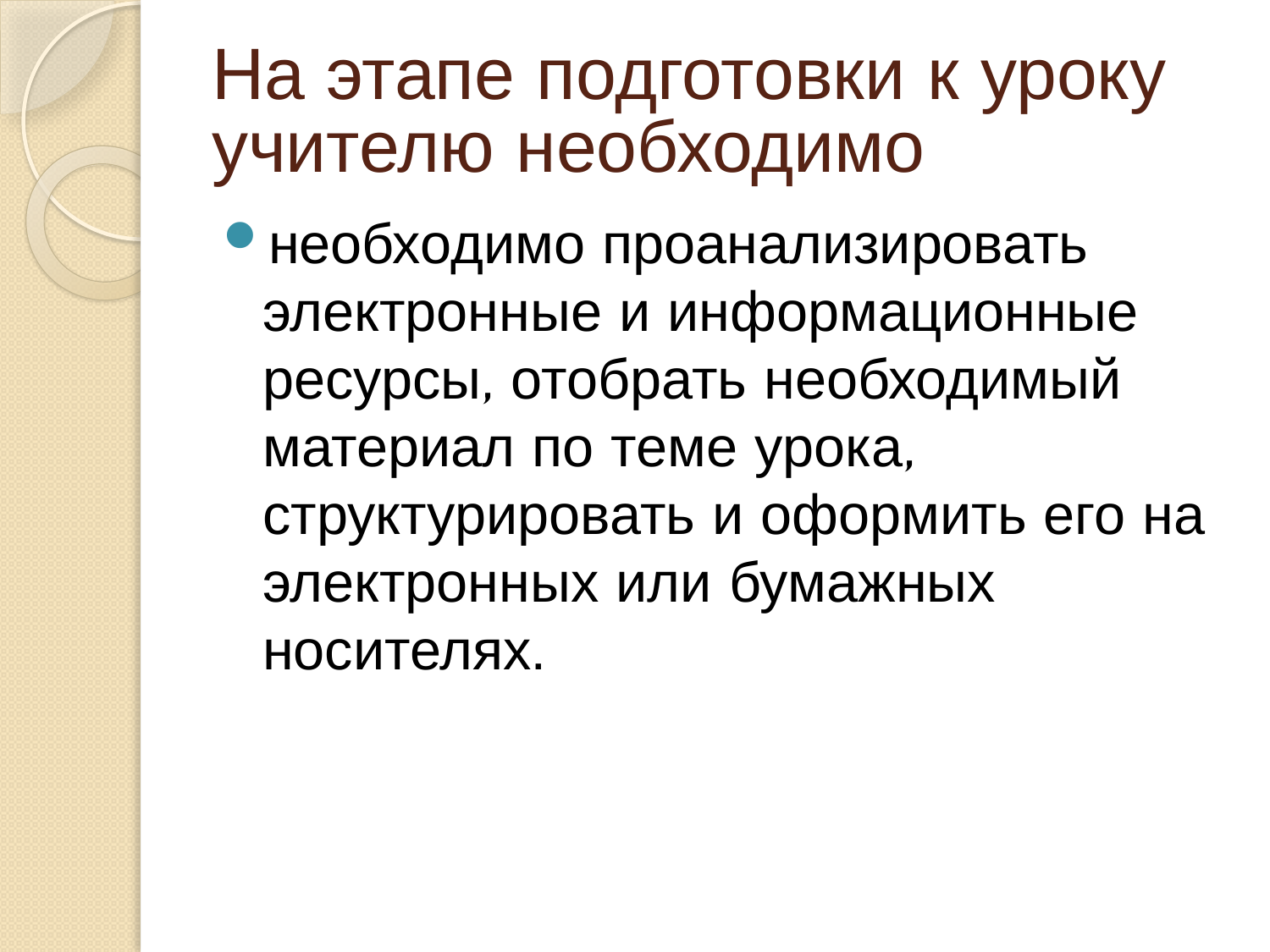

# На этапе подготовки к уроку учителю необходимо
необходимо проанализировать электронные и информационные ресурсы, отобрать необходимый материал по теме урока, структурировать и оформить его на электронных или бумажных носителях.